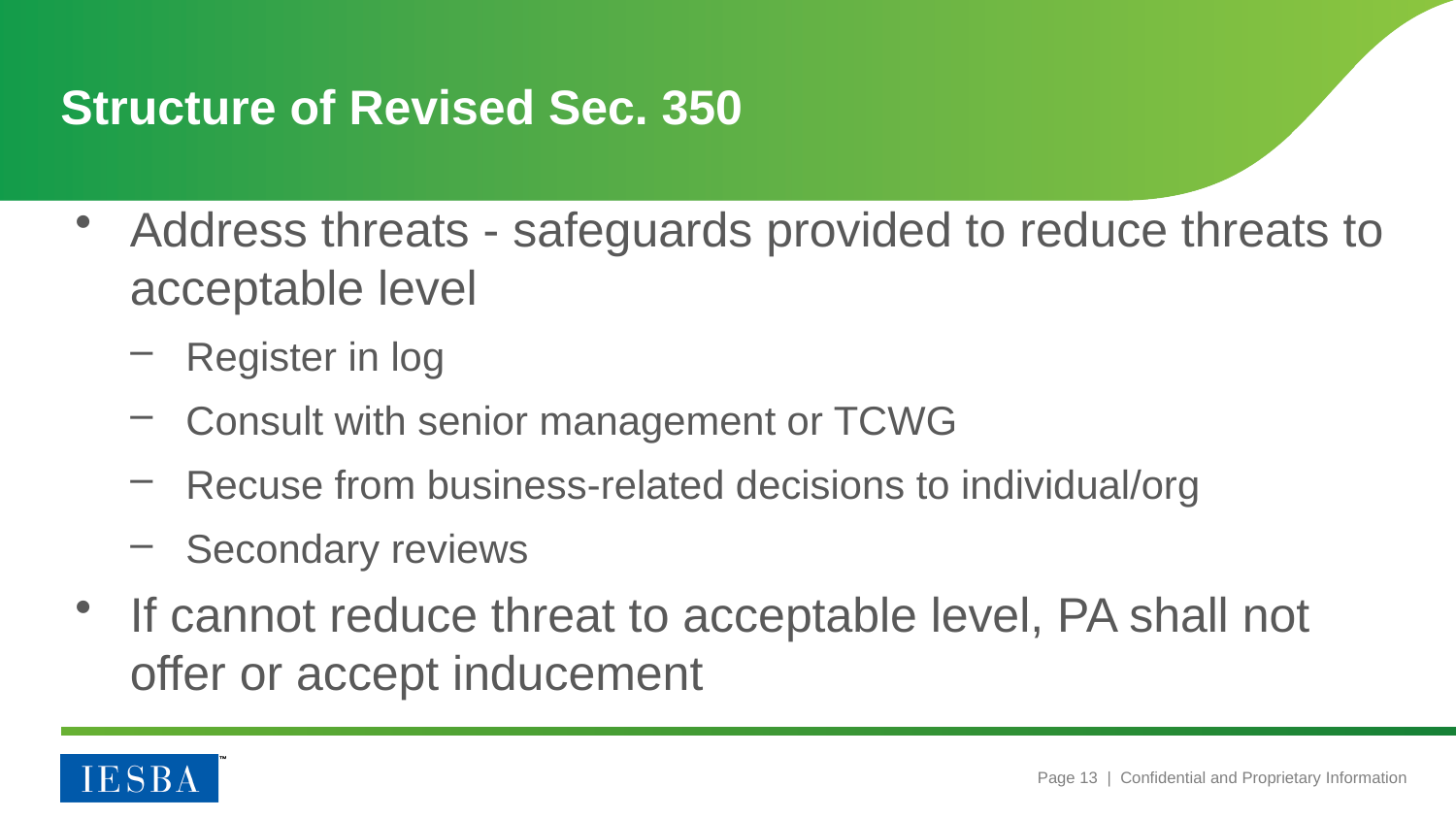

# Structure of Revised Sec. 350
Address threats - safeguards provided to reduce threats to acceptable level
Register in log
Consult with senior management or TCWG
Recuse from business-related decisions to individual/org
Secondary reviews
If cannot reduce threat to acceptable level, PA shall not offer or accept inducement